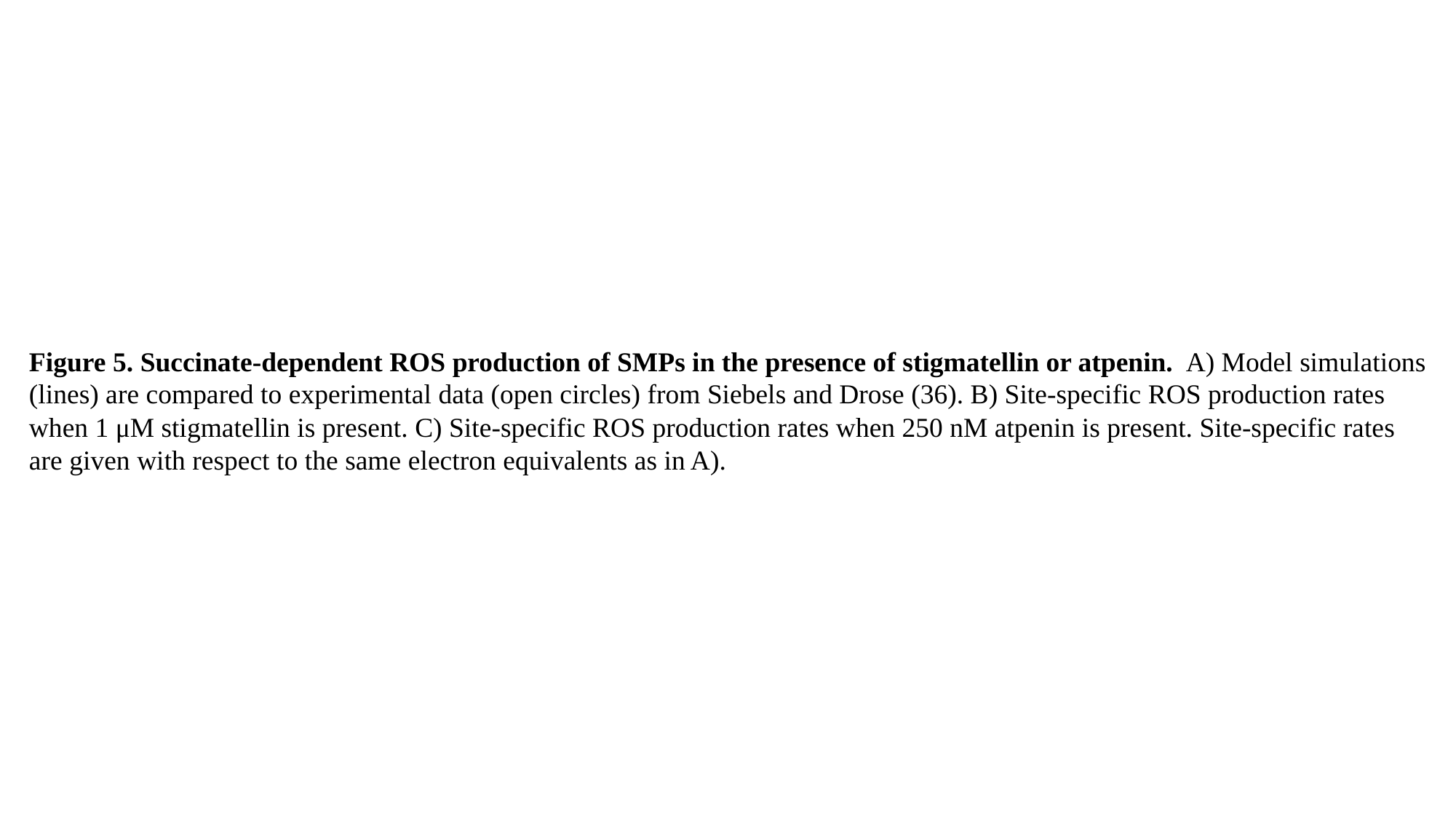

Figure 5. Succinate-dependent ROS production of SMPs in the presence of stigmatellin or atpenin.  A) Model simulations (lines) are compared to experimental data (open circles) from Siebels and Drose (36). B) Site-specific ROS production rates when 1 μM stigmatellin is present. C) Site-specific ROS production rates when 250 nM atpenin is present. Site-specific rates are given with respect to the same electron equivalents as in A).